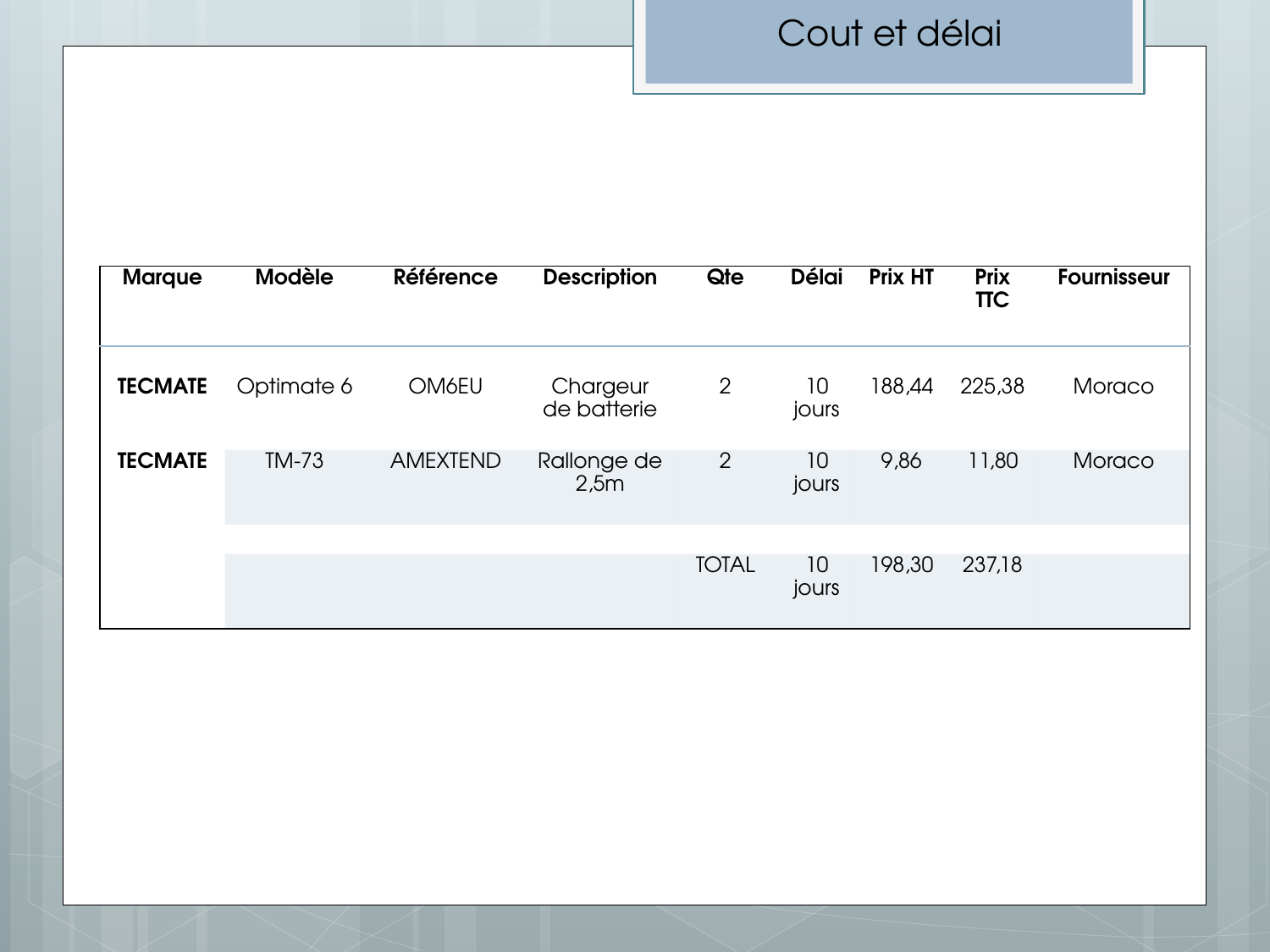

Cout et délai
| Marque | Modèle | Référence | Description | Qte | Délai | Prix HT | Prix TTC | Fournisseur |
| --- | --- | --- | --- | --- | --- | --- | --- | --- |
|  |  |  |  |  |  |  |  |  |
| TECMATE | Optimate 6 | OM6EU | Chargeur de batterie | 2 | 10 jours | 188,44 | 225,38 | Moraco |
| TECMATE | TM-73 | AMEXTEND | Rallonge de 2,5m | 2 | 10 jours | 9,86 | 11,80 | Moraco |
|  |  |  |  |  |  |  |  |  |
|  |  |  |  | TOTAL | 10 jours | 198,30 | 237,18 |  |